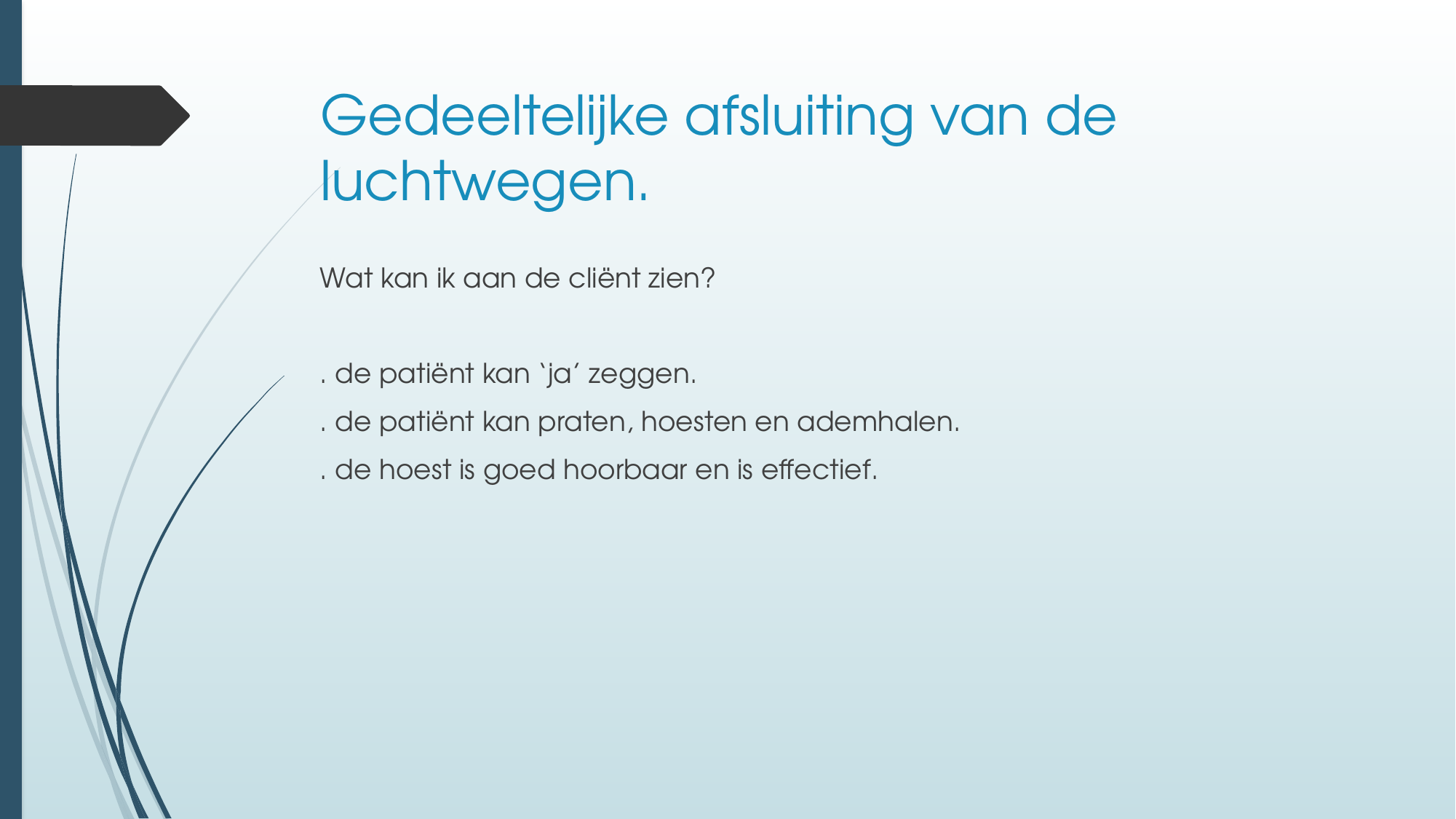

# Gedeeltelijke afsluiting van de luchtwegen.
Wat kan ik aan de cliënt zien?

. de patiënt kan ‘ja’ zeggen.
. de patiënt kan praten, hoesten en ademhalen.
. de hoest is goed hoorbaar en is effectief.